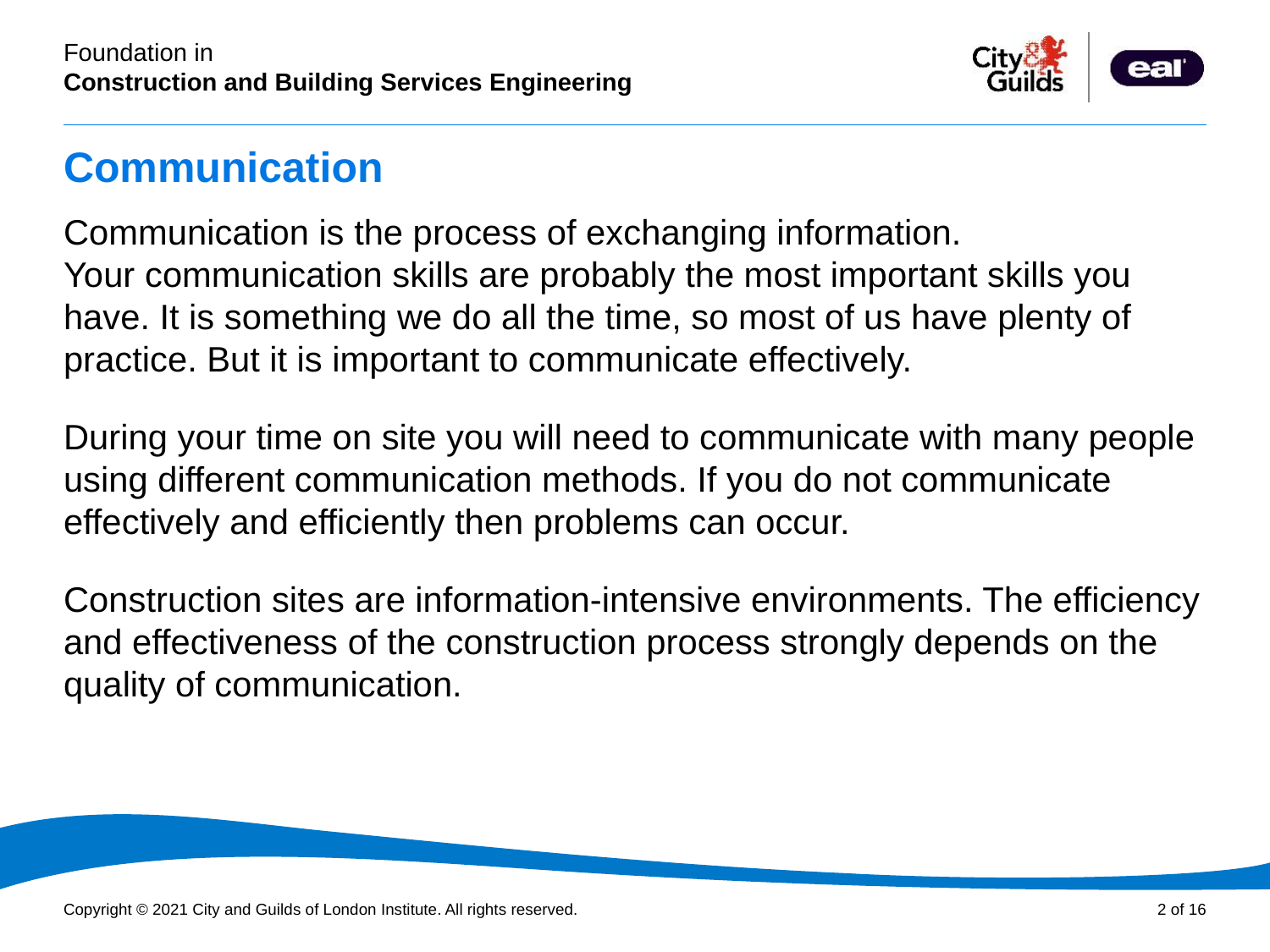

# Communication
Communication is the process of exchanging information.
Your communication skills are probably the most important skills you have. It is something we do all the time, so most of us have plenty of practice. But it is important to communicate effectively.
During your time on site you will need to communicate with many people using different communication methods. If you do not communicate effectively and efficiently then problems can occur.
Construction sites are information-intensive environments. The efficiency and effectiveness of the construction process strongly depends on the quality of communication.